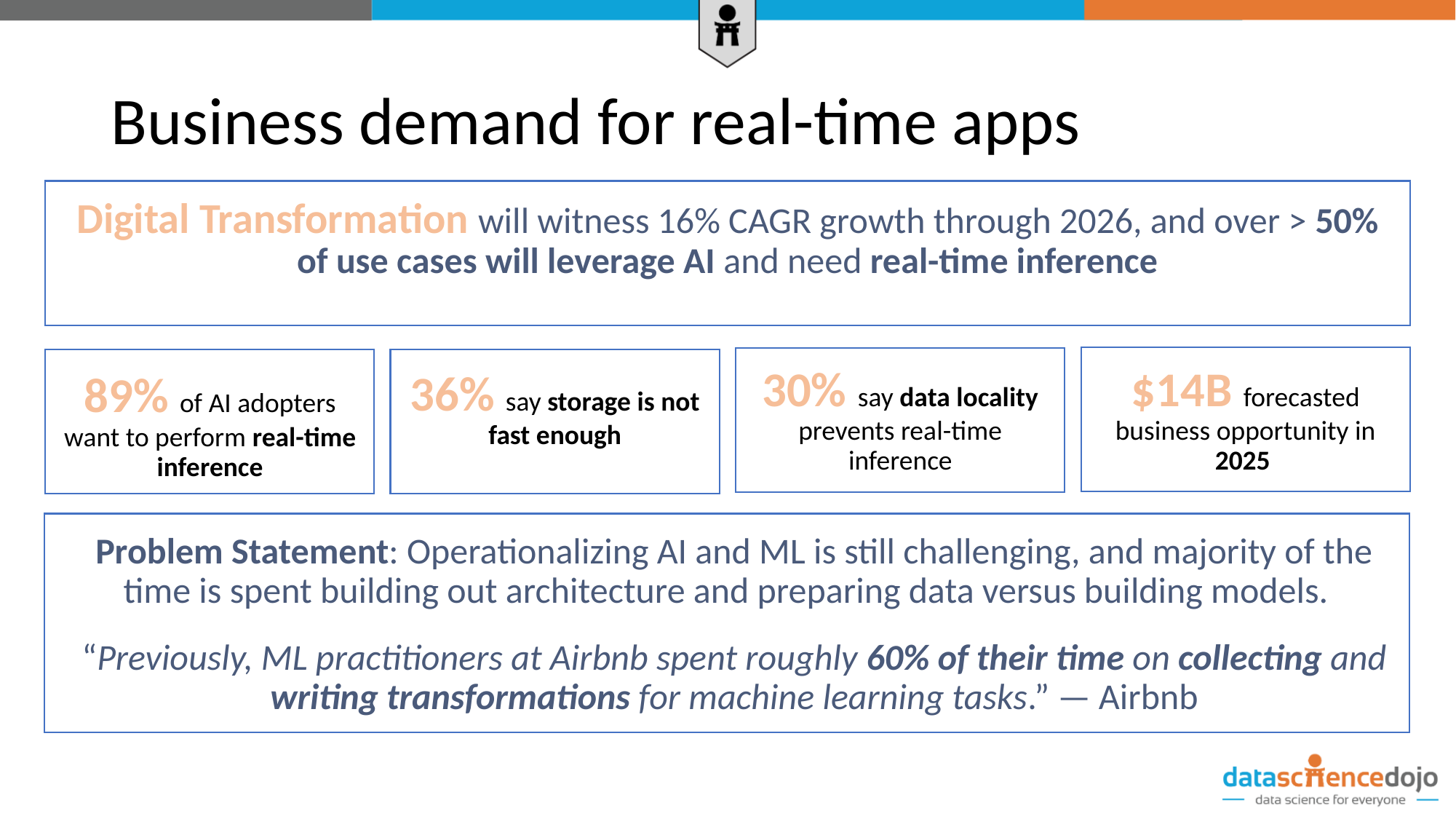

# Business demand for real-time apps

Digital Transformation will witness 16% CAGR growth through 2026, and over > 50% of use cases will leverage AI and need real-time inference

30% say data locality prevents real-time inference
$14B forecasted business opportunity in 2025
36% say storage is not fast enough
89% of AI adopters want to perform real-time inference

Problem Statement: Operationalizing AI and ML is still challenging, and majority of the time is spent building out architecture and preparing data versus building models.
“Previously, ML practitioners at Airbnb spent roughly 60% of their time on collecting and writing transformations for machine learning tasks.” — Airbnb